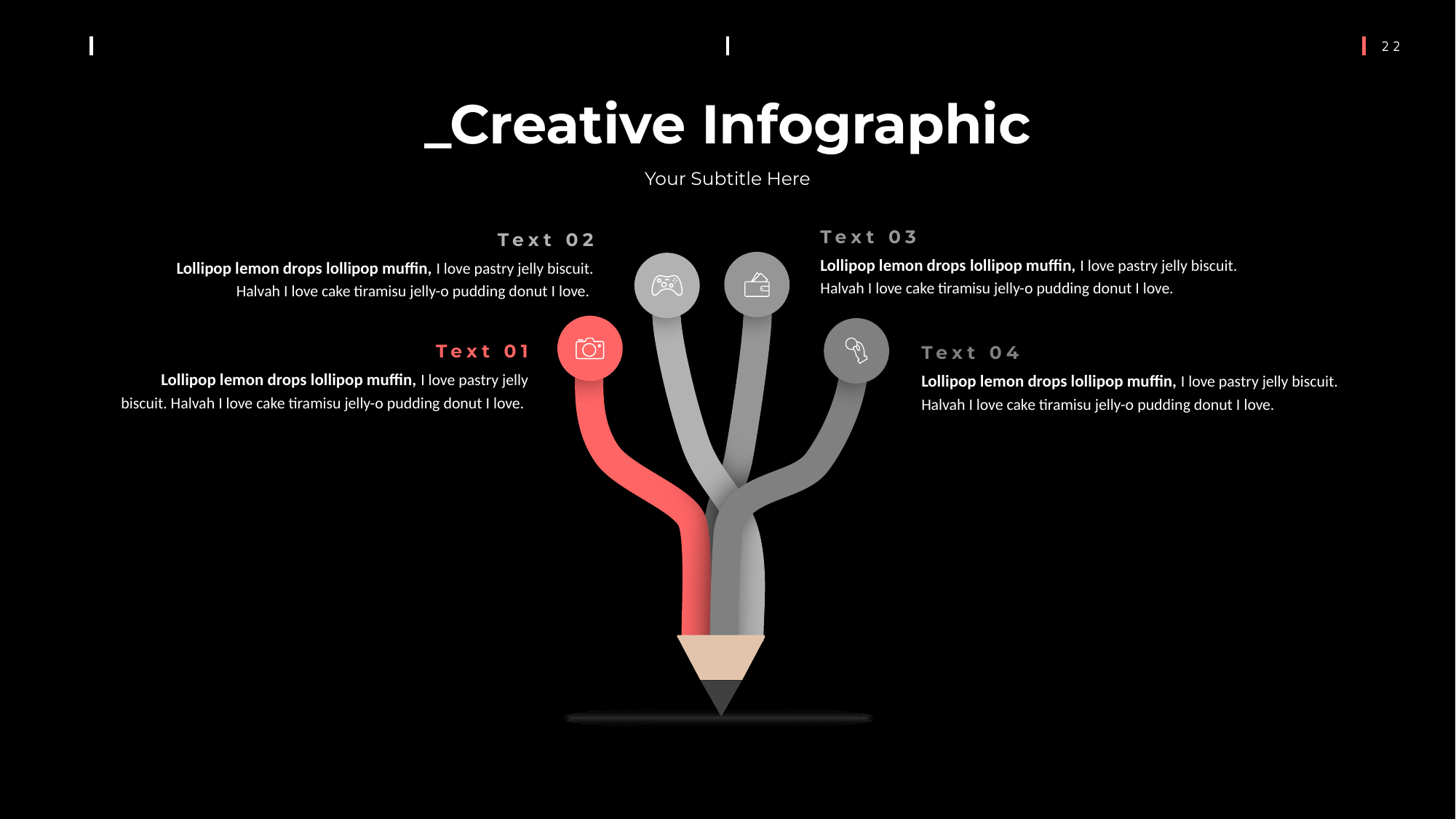

_Creative Infographic
Your Subtitle Here
Text 03
Lollipop lemon drops lollipop muffin, I love pastry jelly biscuit. Halvah I love cake tiramisu jelly-o pudding donut I love.
Text 02
Lollipop lemon drops lollipop muffin, I love pastry jelly biscuit. Halvah I love cake tiramisu jelly-o pudding donut I love.

Text 01
Lollipop lemon drops lollipop muffin, I love pastry jelly biscuit. Halvah I love cake tiramisu jelly-o pudding donut I love.
Text 04
Lollipop lemon drops lollipop muffin, I love pastry jelly biscuit. Halvah I love cake tiramisu jelly-o pudding donut I love.